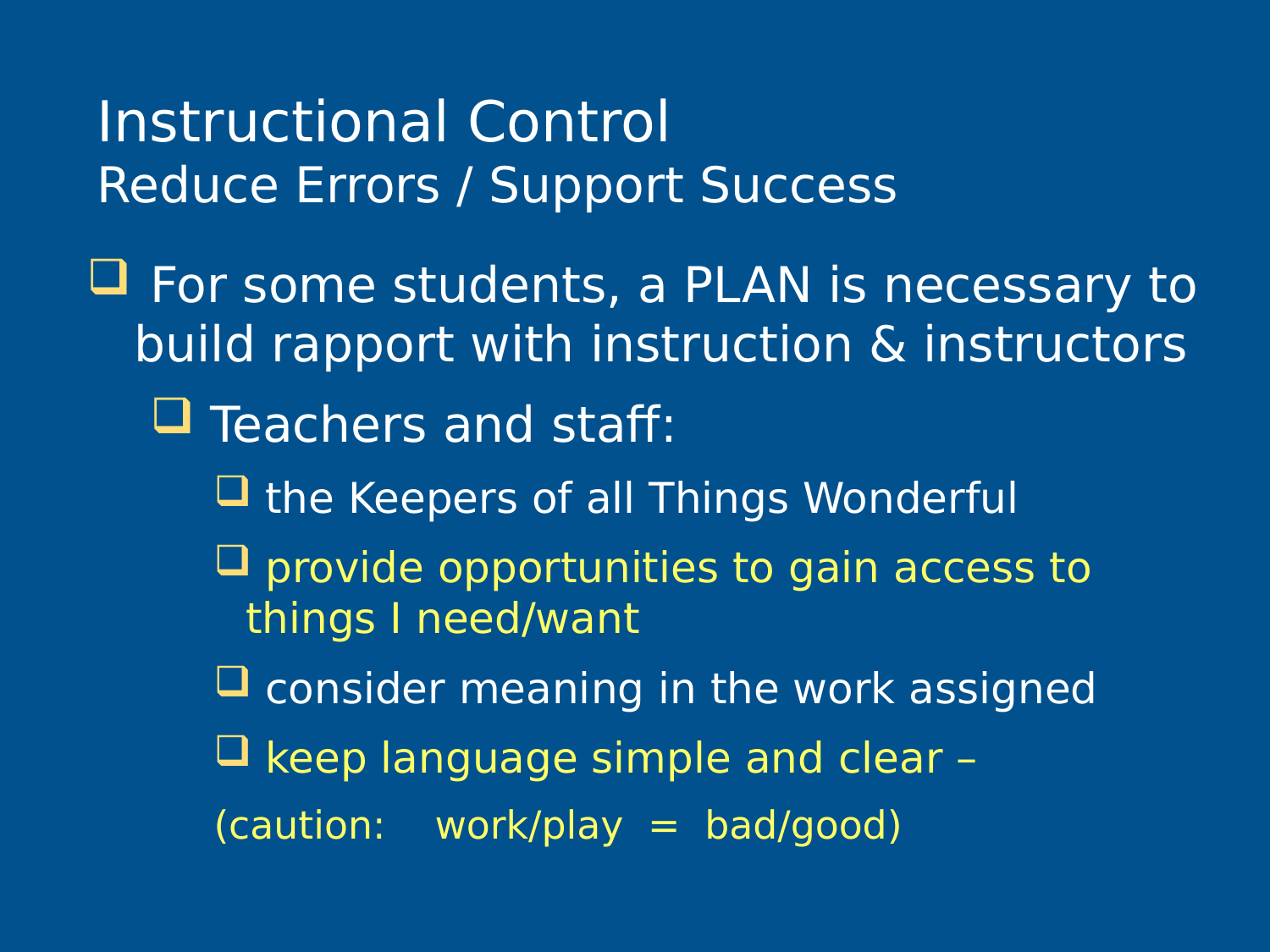

# Instructional Control Reduce Errors / Support Success
 For some students, a PLAN is necessary to build rapport with instruction & instructors
 Teachers and staff:
 the Keepers of all Things Wonderful
 provide opportunities to gain access to things I need/want
 consider meaning in the work assigned
 keep language simple and clear –
(caution:    work/play  =  bad/good)